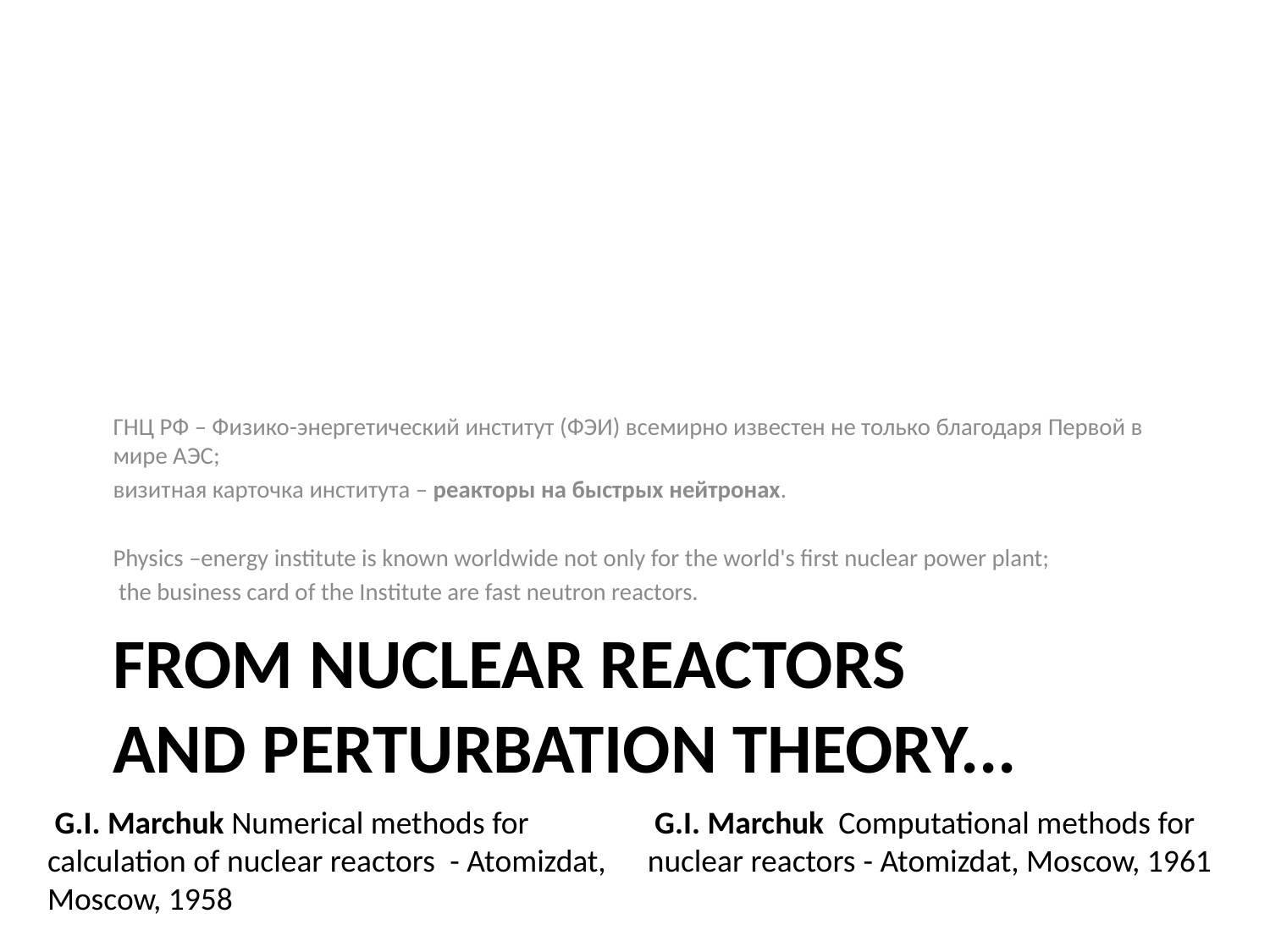

ГНЦ РФ – Физико-энергетический институт (ФЭИ) всемирно известен не только благодаря Первой в мире АЭС;
визитная карточка института – реакторы на быстрых нейтронах.

Physics –energy institute is known worldwide not only for the world's first nuclear power plant;
 the business card of the Institute are fast neutron reactors.
# From nuclear reactors and perturbation theory...
 G.I. Marchuk Numerical methods for calculation of nuclear reactors  - Atomizdat, Moscow, 1958
 G.I. Marchuk  Computational methods for nuclear reactors - Atomizdat, Moscow, 1961